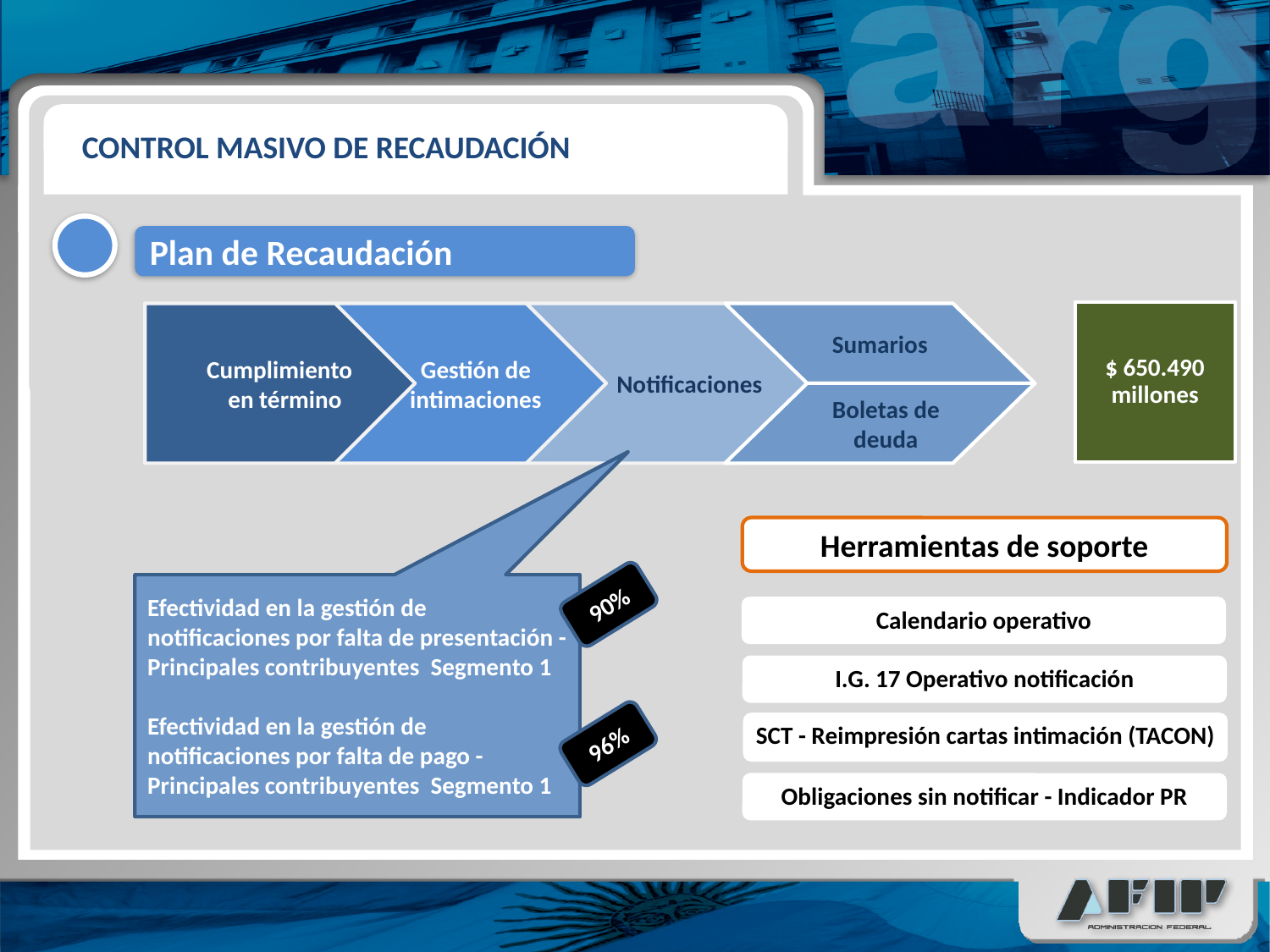

CONTROL MASIVO DE RECAUDACIÓN

Plan de Recaudación
$ 650.490 millones
Cumplimiento   en término
Gestión de intimaciones
     Notificaciones
Sumarios
Boletas de deuda
Herramientas de soporte

Efectividad en la gestión de notificaciones por falta de presentación - Principales contribuyentes  Segmento 1

Efectividad en la gestión de notificaciones por falta de pago - Principales contribuyentes  Segmento 1
90%
Calendario operativo

I.G. 17 Operativo notificación

SCT - Reimpresión cartas intimación (TACON)

SCT - Reimpresión cartas intimación (TACON)

96%
Obligaciones sin notificar - Indicador PR